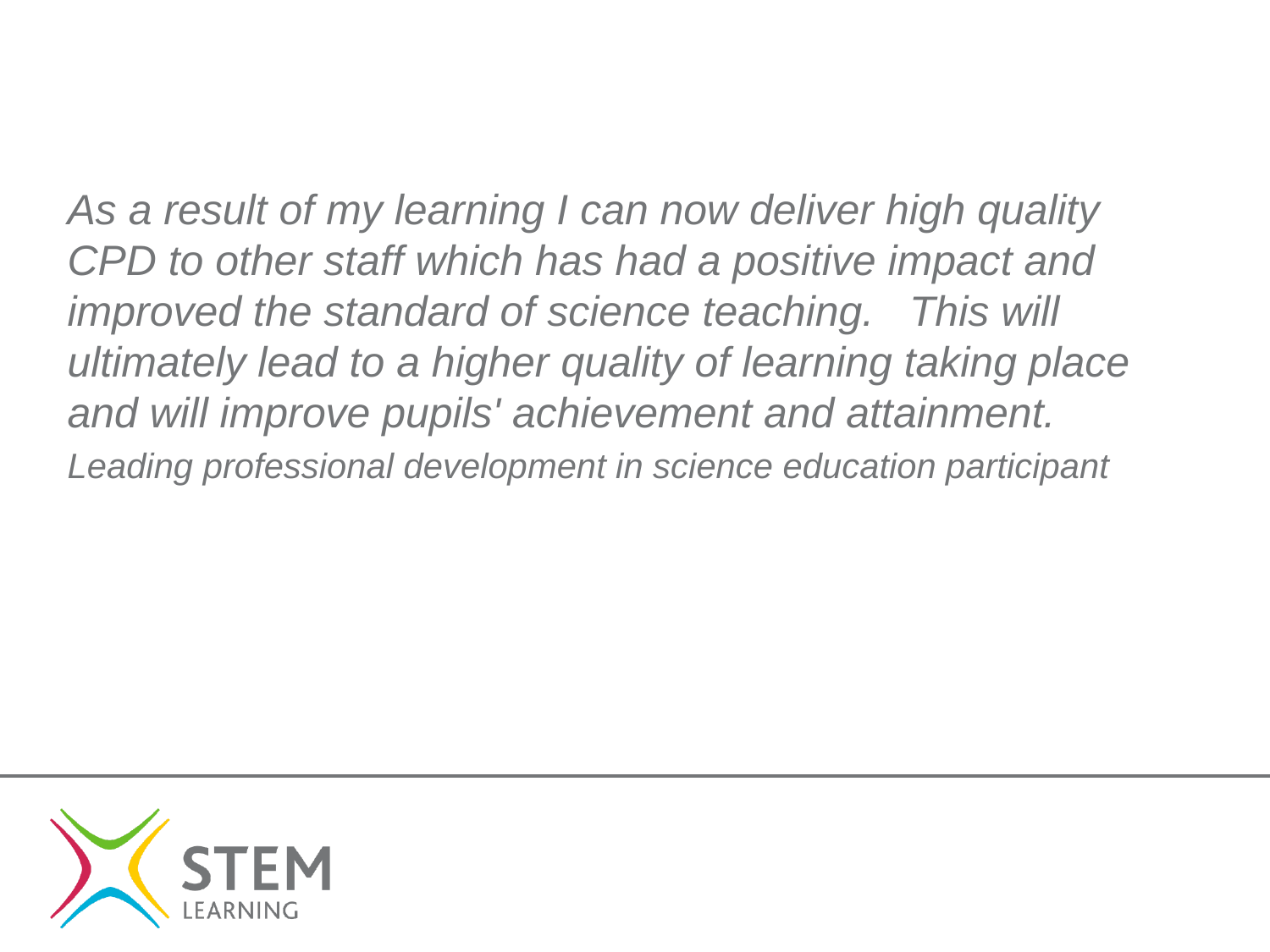

As a result of my learning I can now deliver high quality  CPD to other staff which has had a positive impact and improved the standard of science teaching.   This will ultimately lead to a higher quality of learning taking place and will improve pupils' achievement and attainment.
Leading professional development in science education participant